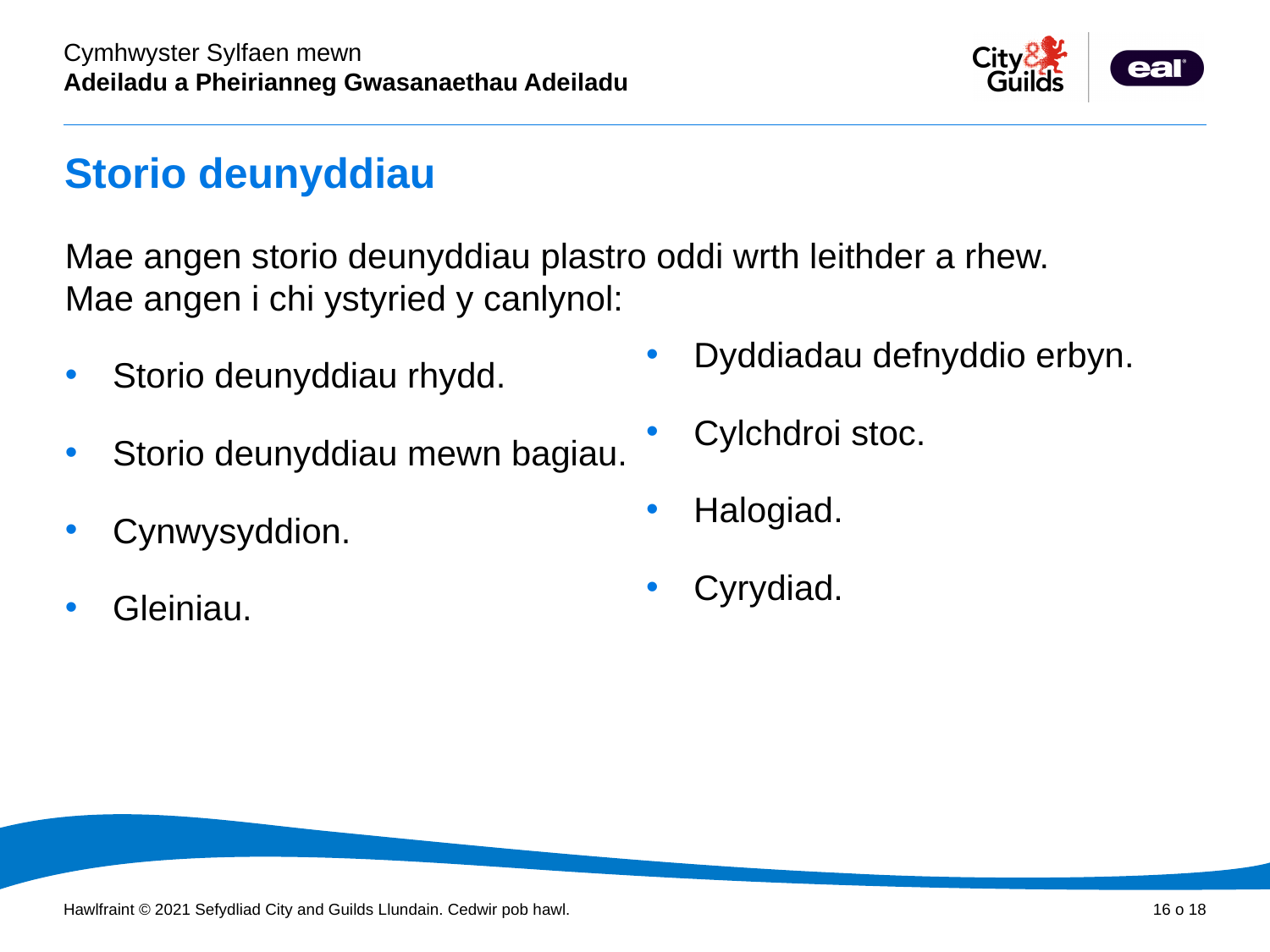

# Storio deunyddiau
Mae angen storio deunyddiau plastro oddi wrth leithder a rhew.
Mae angen i chi ystyried y canlynol:
Storio deunyddiau rhydd.
Storio deunyddiau mewn bagiau.
Cynwysyddion.
Gleiniau.

Dyddiadau defnyddio erbyn.
Cylchdroi stoc.
Halogiad.
Cyrydiad.